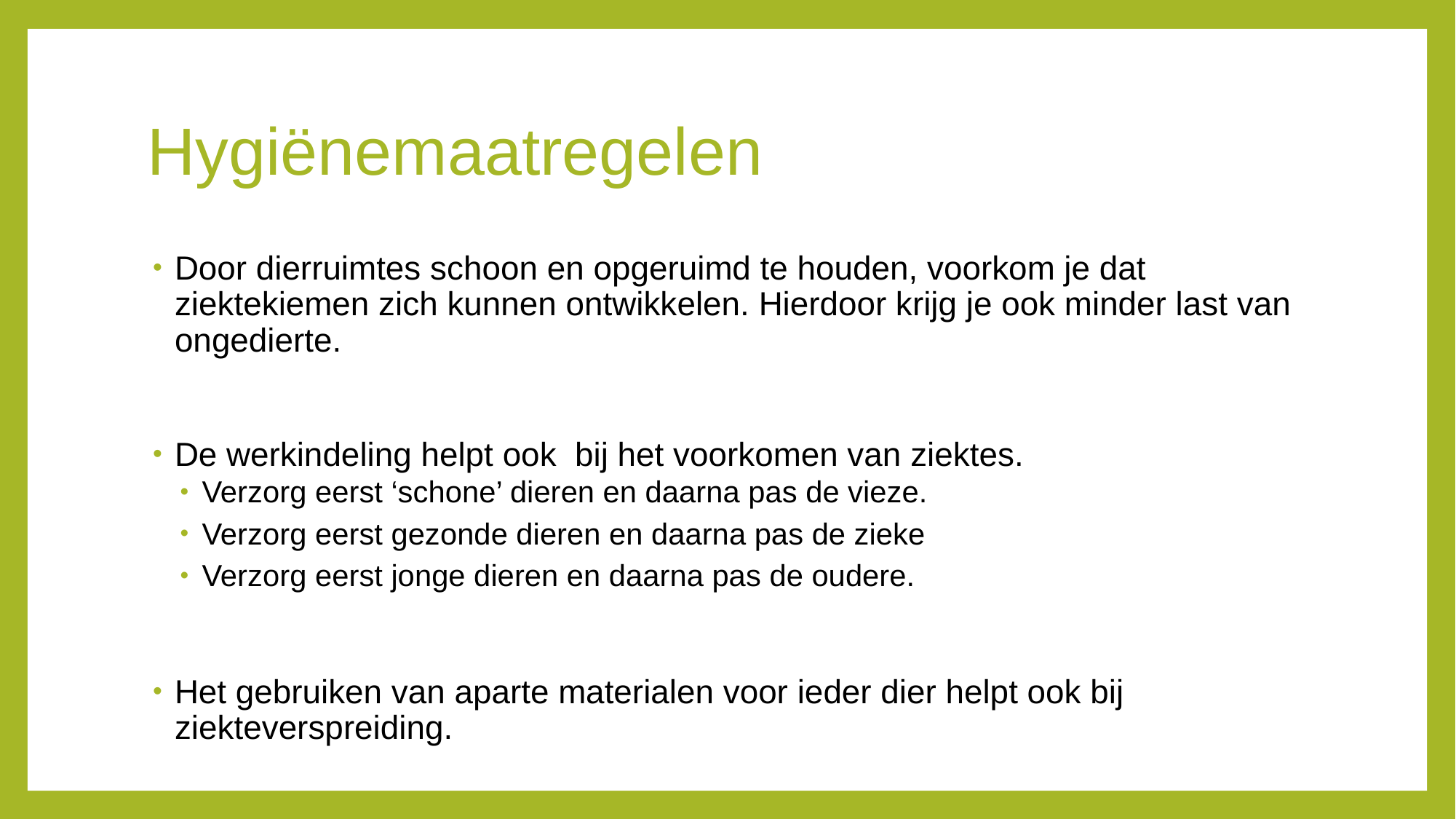

# Hygiënemaatregelen
Door dierruimtes schoon en opgeruimd te houden, voorkom je dat ziektekiemen zich kunnen ontwikkelen. Hierdoor krijg je ook minder last van ongedierte.

De werkindeling helpt ook  bij het voorkomen van ziektes.
Verzorg eerst ‘schone’ dieren en daarna pas de vieze.
Verzorg eerst gezonde dieren en daarna pas de zieke
Verzorg eerst jonge dieren en daarna pas de oudere.

Het gebruiken van aparte materialen voor ieder dier helpt ook bij ziekteverspreiding.